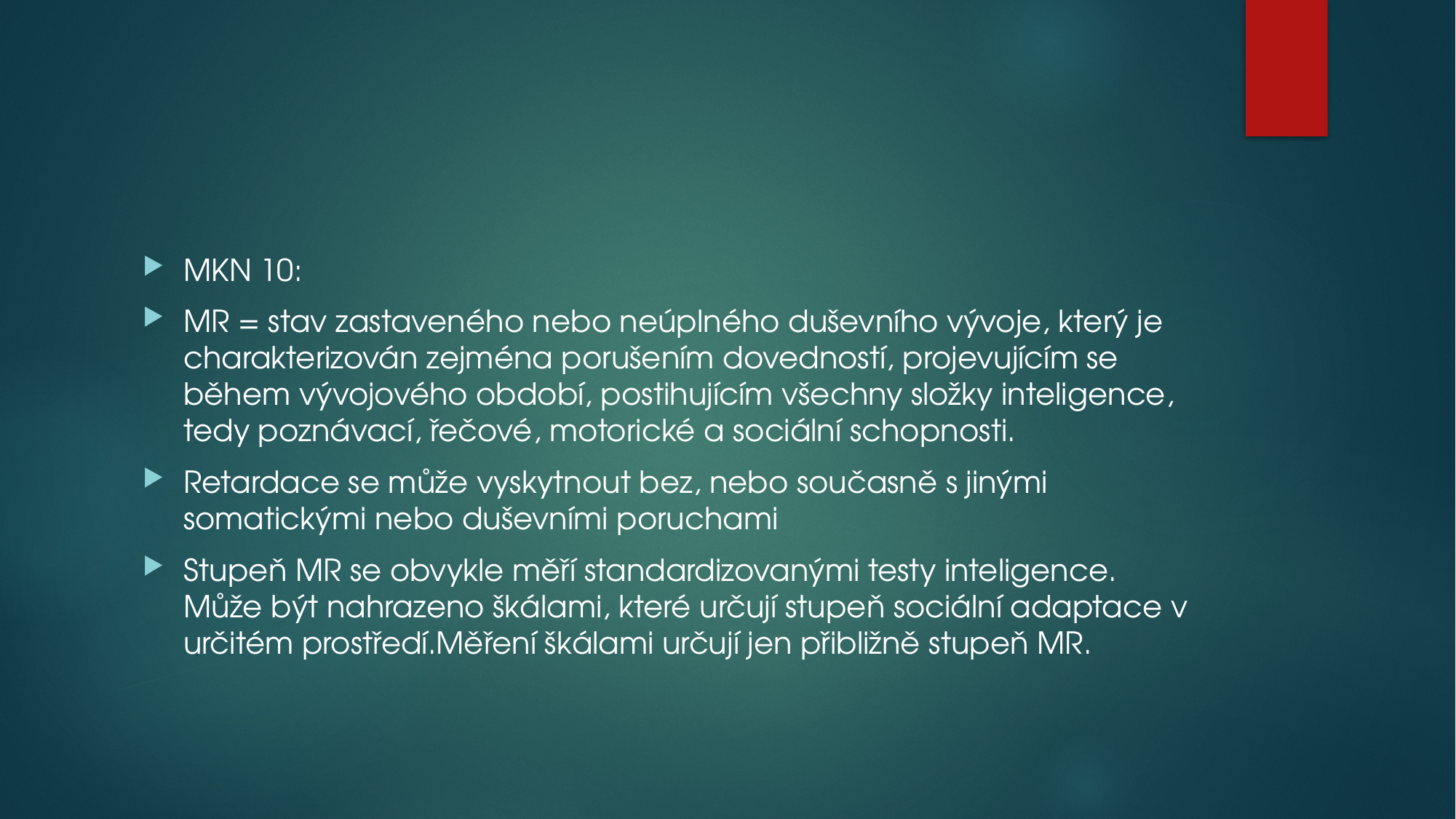

#
MKN 10:
MR = stav zastaveného nebo neúplného duševního vývoje, který je charakterizován zejména porušením dovedností, projevujícím se během vývojového období, postihujícím všechny složky inteligence, tedy poznávací, řečové, motorické a sociální schopnosti.
Retardace se může vyskytnout bez, nebo současně s jinými somatickými nebo duševními poruchami
Stupeň MR se obvykle měří standardizovanými testy inteligence. Může být nahrazeno škálami, které určují stupeň sociální adaptace v určitém prostředí.Měření škálami určují jen přibližně stupeň MR.